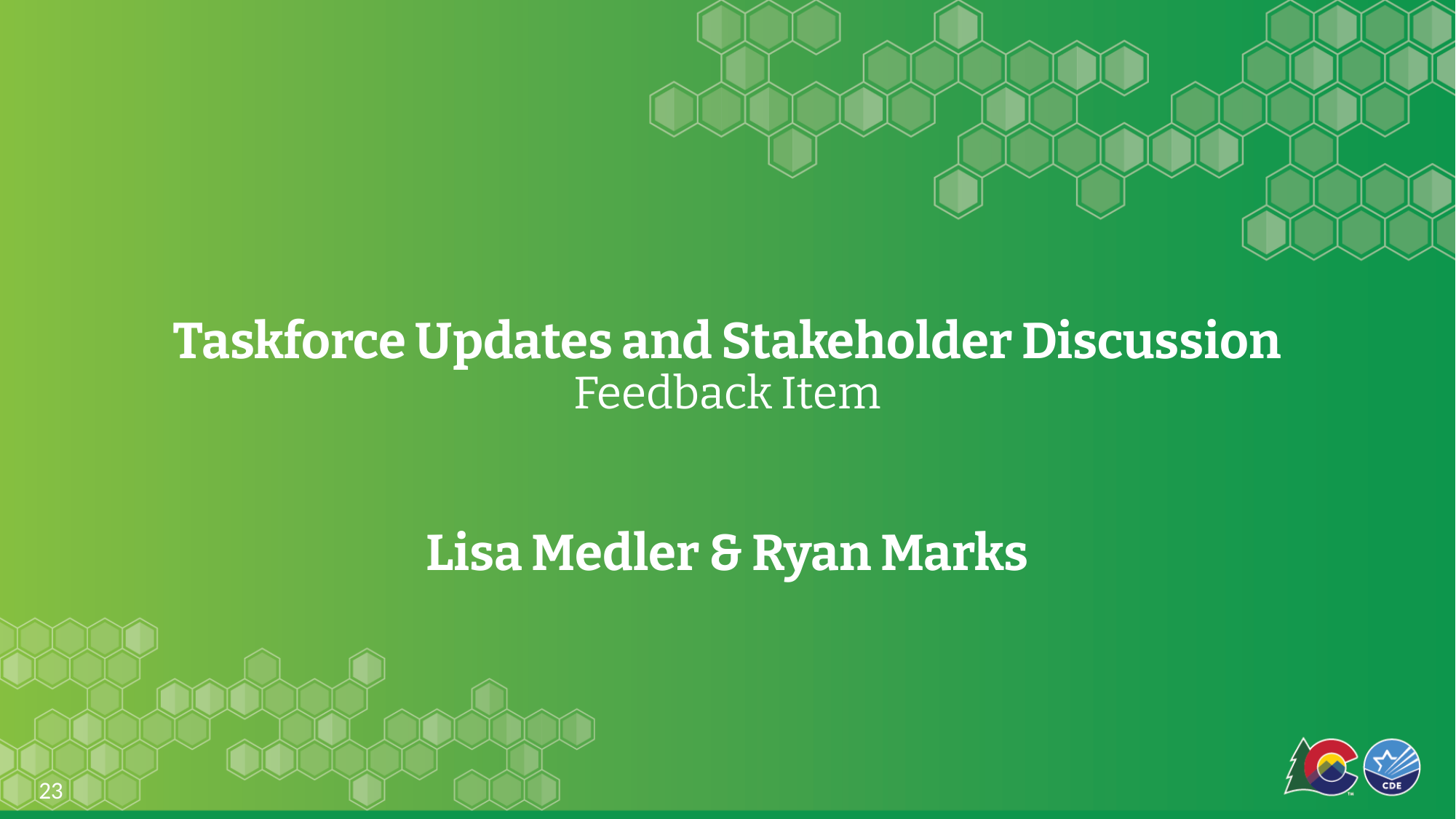

# Taskforce Updates and Stakeholder Discussion Feedback Item Lisa Medler & Ryan Marks
23